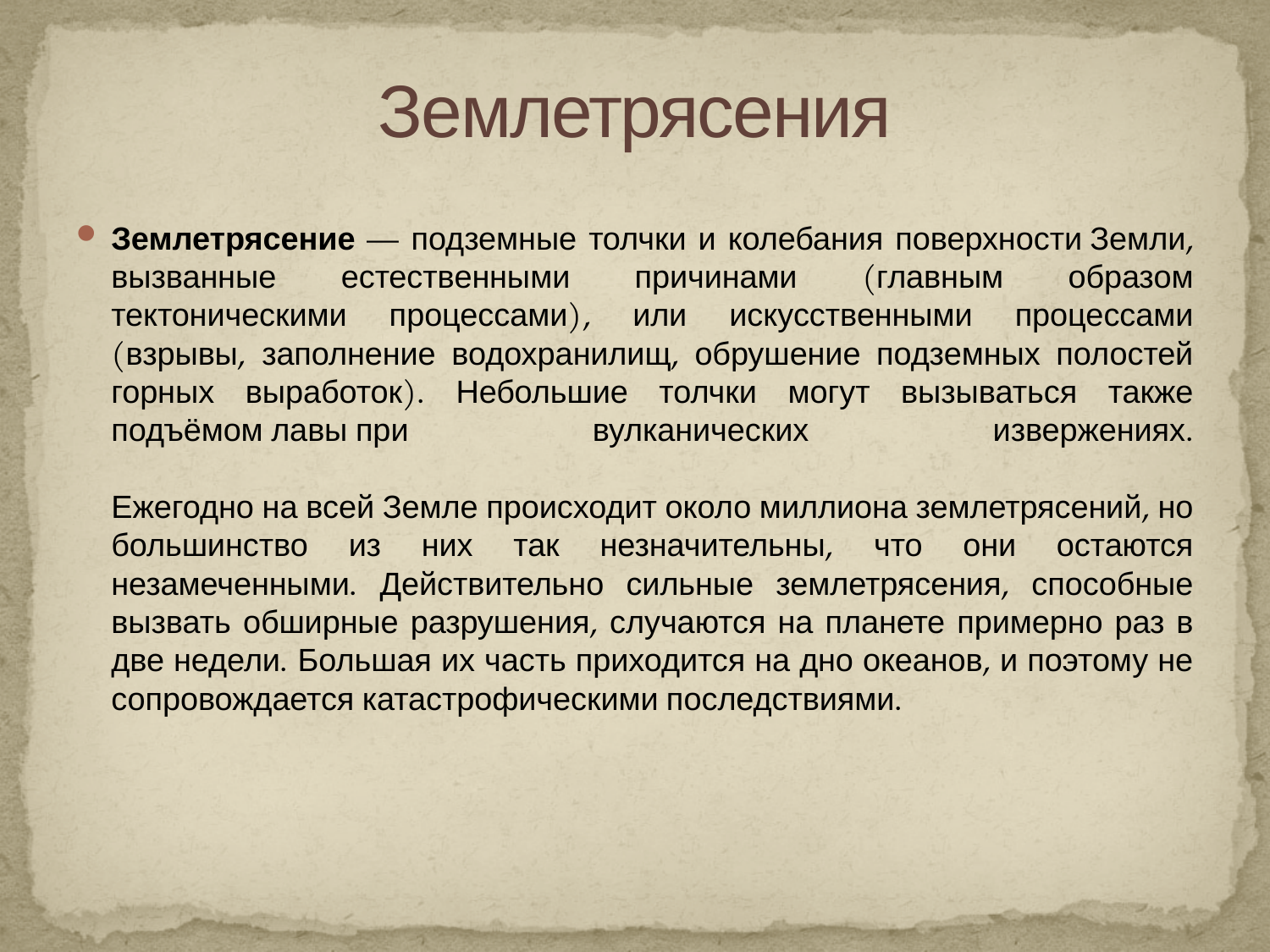

# Землетрясения
Землетрясение — подземные толчки и колебания поверхности Земли, вызванные естественными причинами (главным образом тектоническими процессами), или искусственными процессами (взрывы, заполнение водохранилищ, обрушение подземных полостей горных выработок). Небольшие толчки могут вызываться также подъёмом лавы при вулканических извержениях.
Ежегодно на всей Земле происходит около миллиона землетрясений, но большинство из них так незначительны, что они остаются незамеченными. Действительно сильные землетрясения, способные вызвать обширные разрушения, случаются на планете примерно раз в две недели. Большая их часть приходится на дно океанов, и поэтому не сопровождается катастрофическими последствиями.